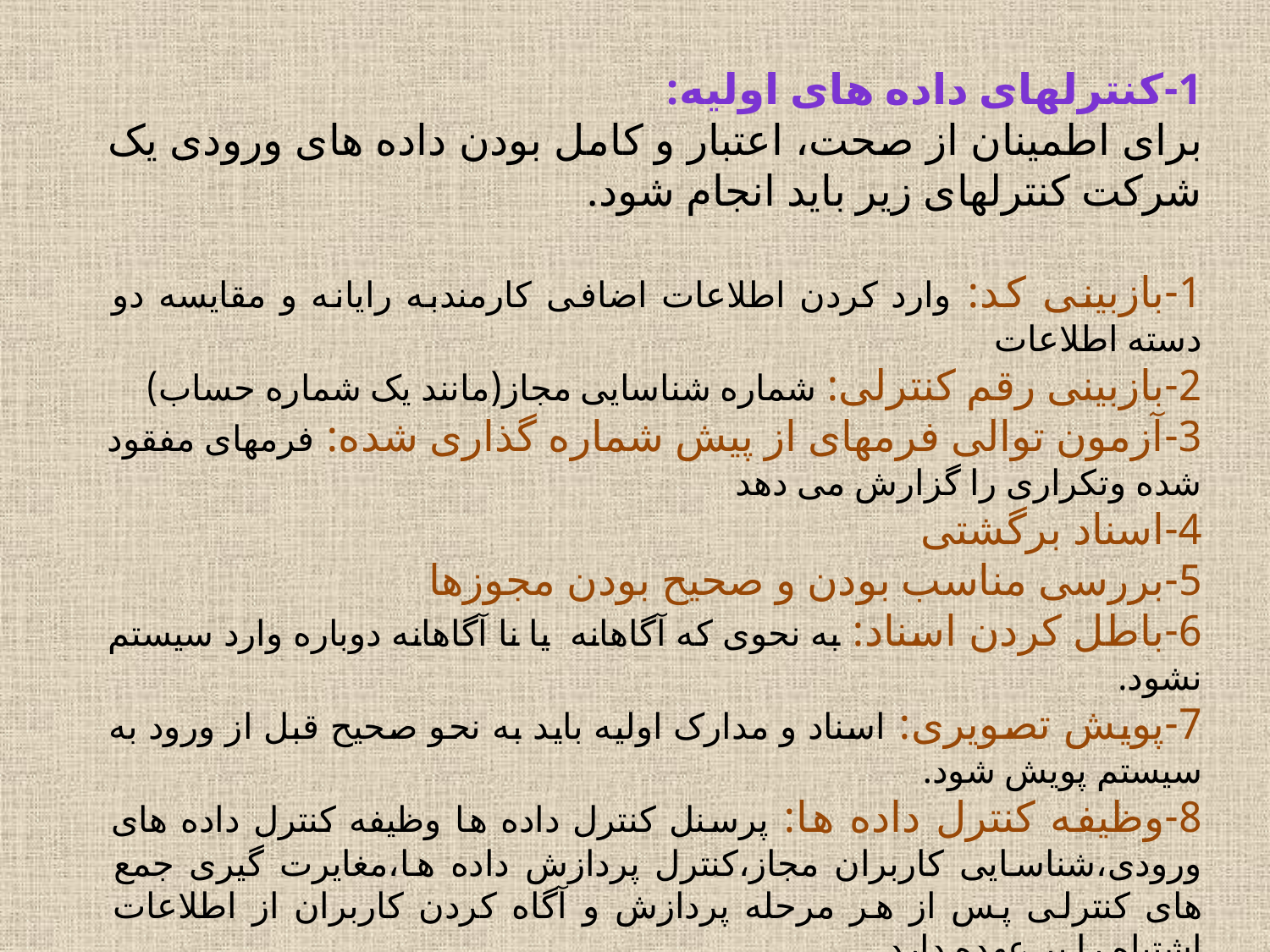

1-کنترلهای داده های اولیه:
برای اطمینان از صحت، اعتبار و کامل بودن داده های ورودی یک شرکت کنترلهای زیر باید انجام شود.

1-بازبینی کد: وارد کردن اطلاعات اضافی کارمندبه رایانه و مقایسه دو دسته اطلاعات
2-بازبینی رقم کنترلی: شماره شناسایی مجاز(مانند یک شماره حساب)
3-آزمون توالی فرمهای از پیش شماره گذاری شده: فرمهای مفقود شده وتکراری را گزارش می دهد
4-اسناد برگشتی
5-بررسی مناسب بودن و صحیح بودن مجوزها
6-باطل کردن اسناد: به نحوی که آگاهانه  یا نا آگاهانه دوباره وارد سیستم نشود.
7-پویش تصویری: اسناد و مدارک اولیه باید به نحو صحیح قبل از ورود به سیستم پویش شود.
8-وظیفه کنترل داده ها: پرسنل کنترل داده ها وظیفه کنترل داده های ورودی،شناسایی کاربران مجاز،کنترل پردازش داده ها،مغایرت گیری جمع های کنترلی پس از هر مرحله پردازش و آگاه کردن کاربران از اطلاعات اشتباه را بر عهده دارد.